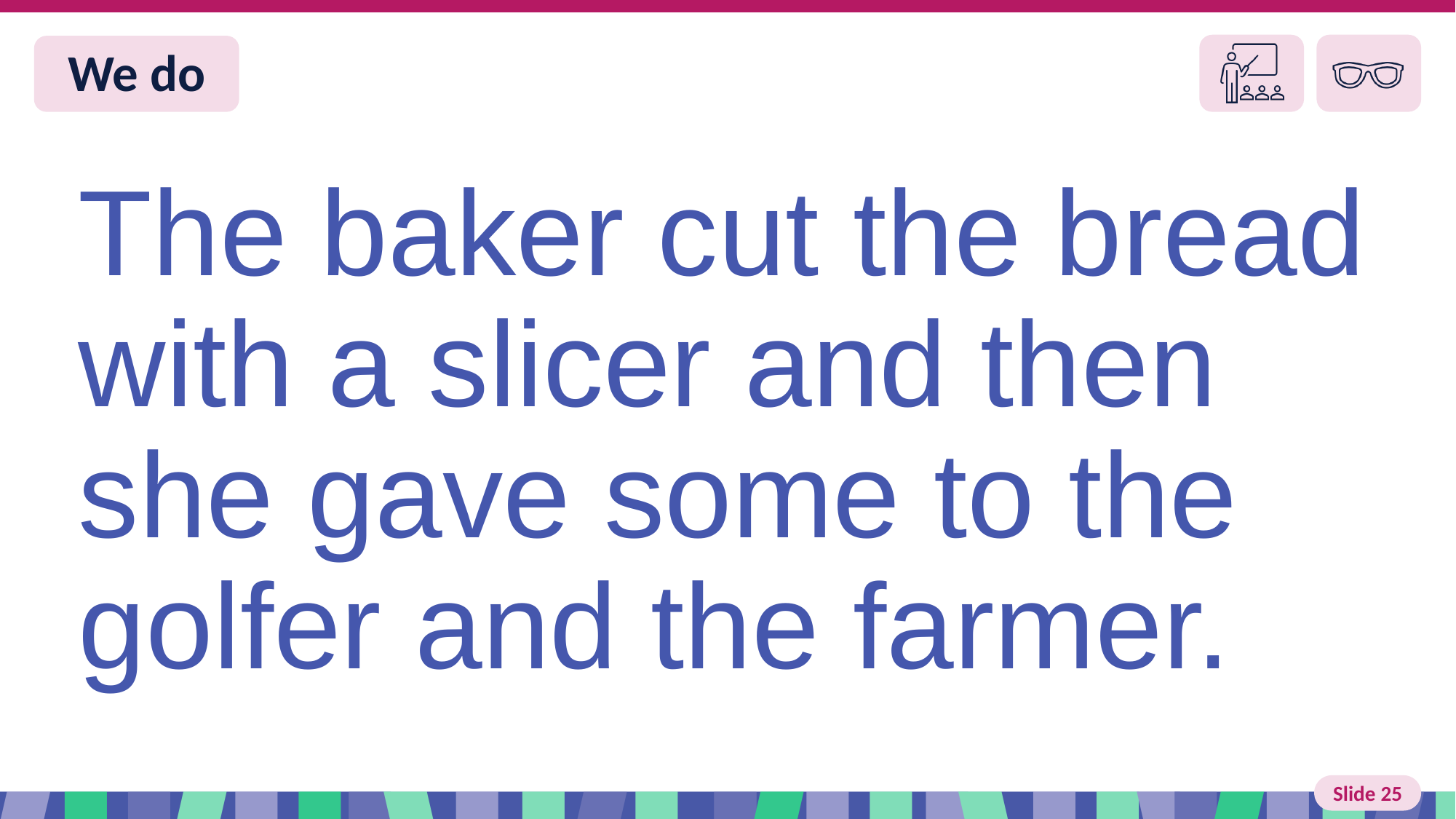

Slide 25 We do
The baker cut the bread with a slicer and then she gave some to the golfer and the farmer.